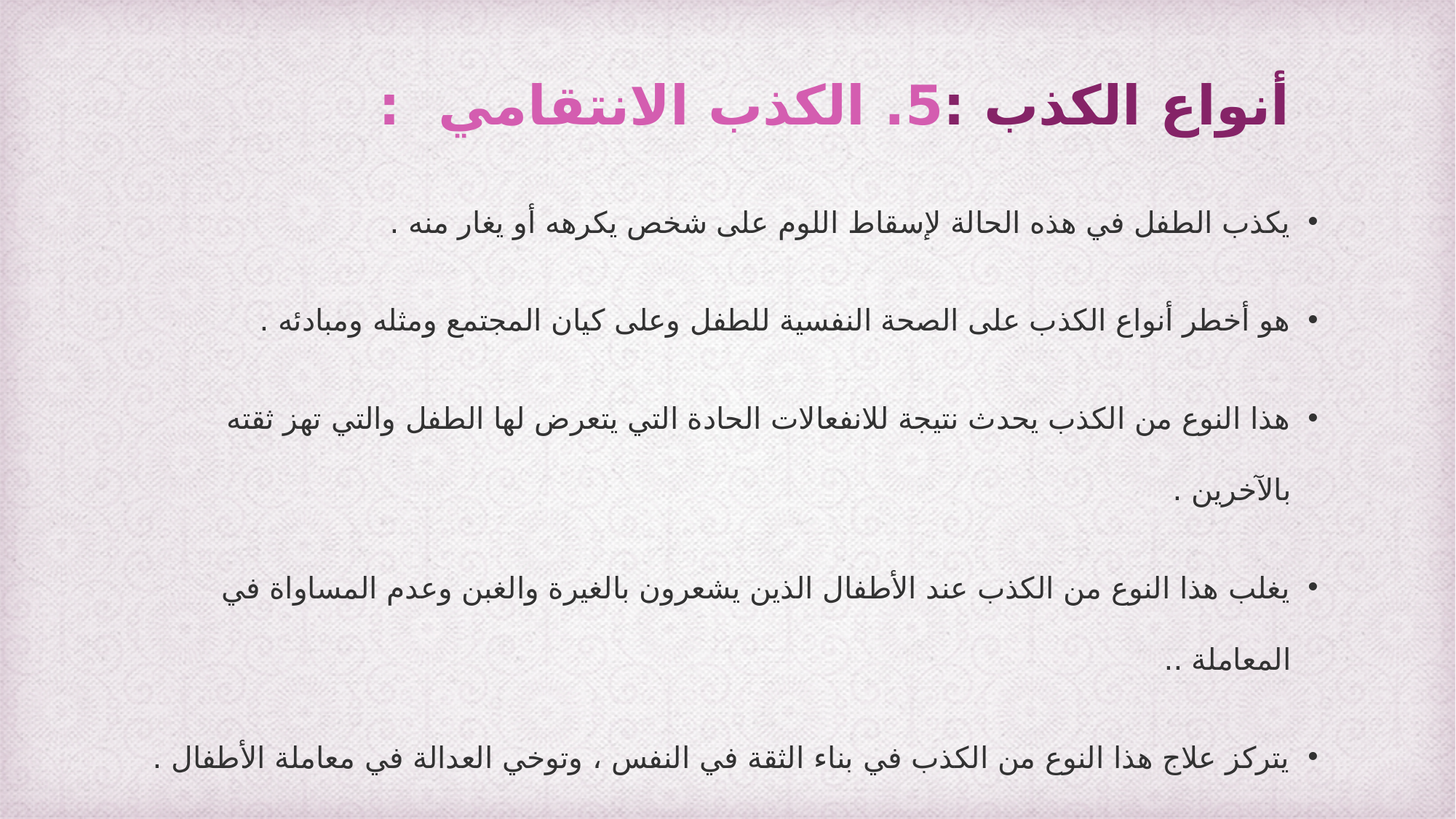

# أنواع الكذب :5. الكذب الانتقامي  :
يكذب الطفل في هذه الحالة لإسقاط اللوم على شخص يكرهه أو يغار منه .
هو أخطر أنواع الكذب على الصحة النفسية للطفل وعلى كيان المجتمع ومثله ومبادئه .
هذا النوع من الكذب يحدث نتيجة للانفعالات الحادة التي يتعرض لها الطفل والتي تهز ثقته بالآخرين .
يغلب هذا النوع من الكذب عند الأطفال الذين يشعرون بالغيرة والغبن وعدم المساواة في المعاملة ..
يتركز علاج هذا النوع من الكذب في بناء الثقة في النفس ، وتوخي العدالة في معاملة الأطفال .